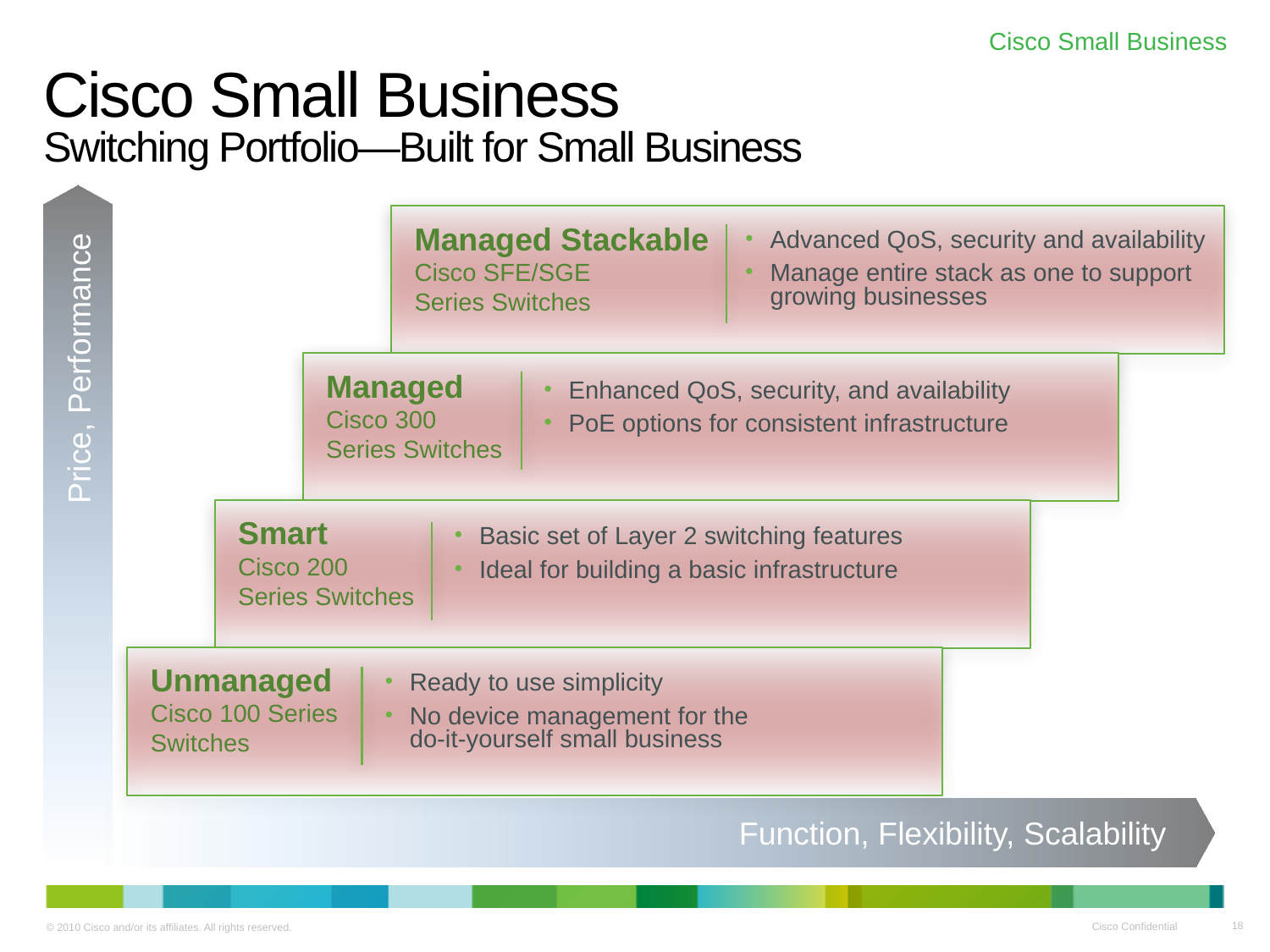

# Cisco Small Business Switching Portfolio—Built for Small Business

Managed Stackable
Cisco SFE/SGE
Series Switches
Advanced QoS, security and availability
Manage entire stack as one to support growing businesses

Managed
Cisco 300 Series Switches
Enhanced QoS, security, and availability
PoE options for consistent infrastructure
Price, Performance

Smart
Cisco 200 Series Switches
Basic set of Layer 2 switching features
Ideal for building a basic infrastructure

Unmanaged
Cisco 100 Series Switches
Ready to use simplicity
No device management for the
do-it-yourself small business
Function, Flexibility, Scalability